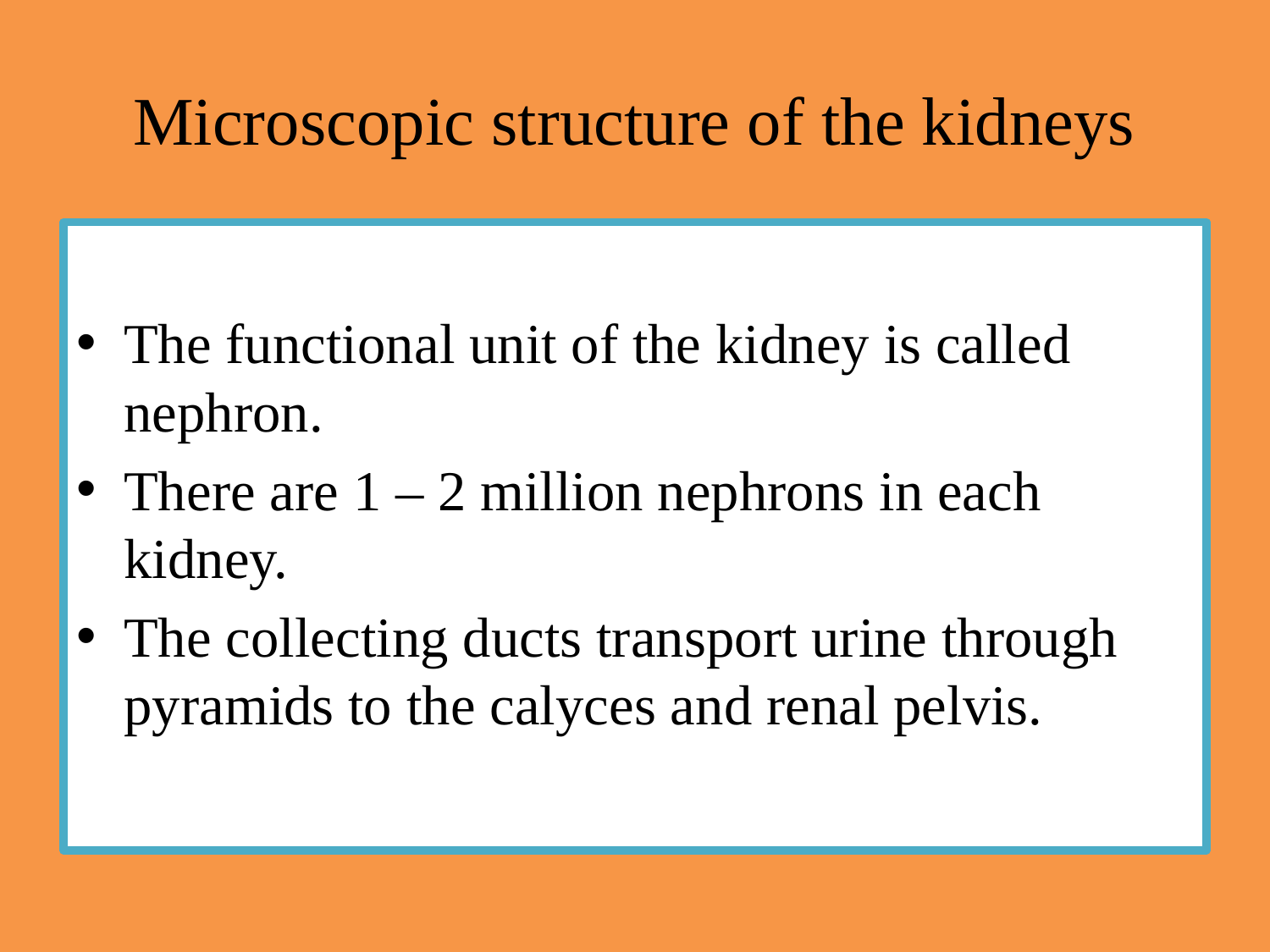

# Microscopic structure of the kidneys

The functional unit of the kidney is called nephron.
There are 1 – 2 million nephrons in each kidney.
The collecting ducts transport urine through pyramids to the calyces and renal pelvis.